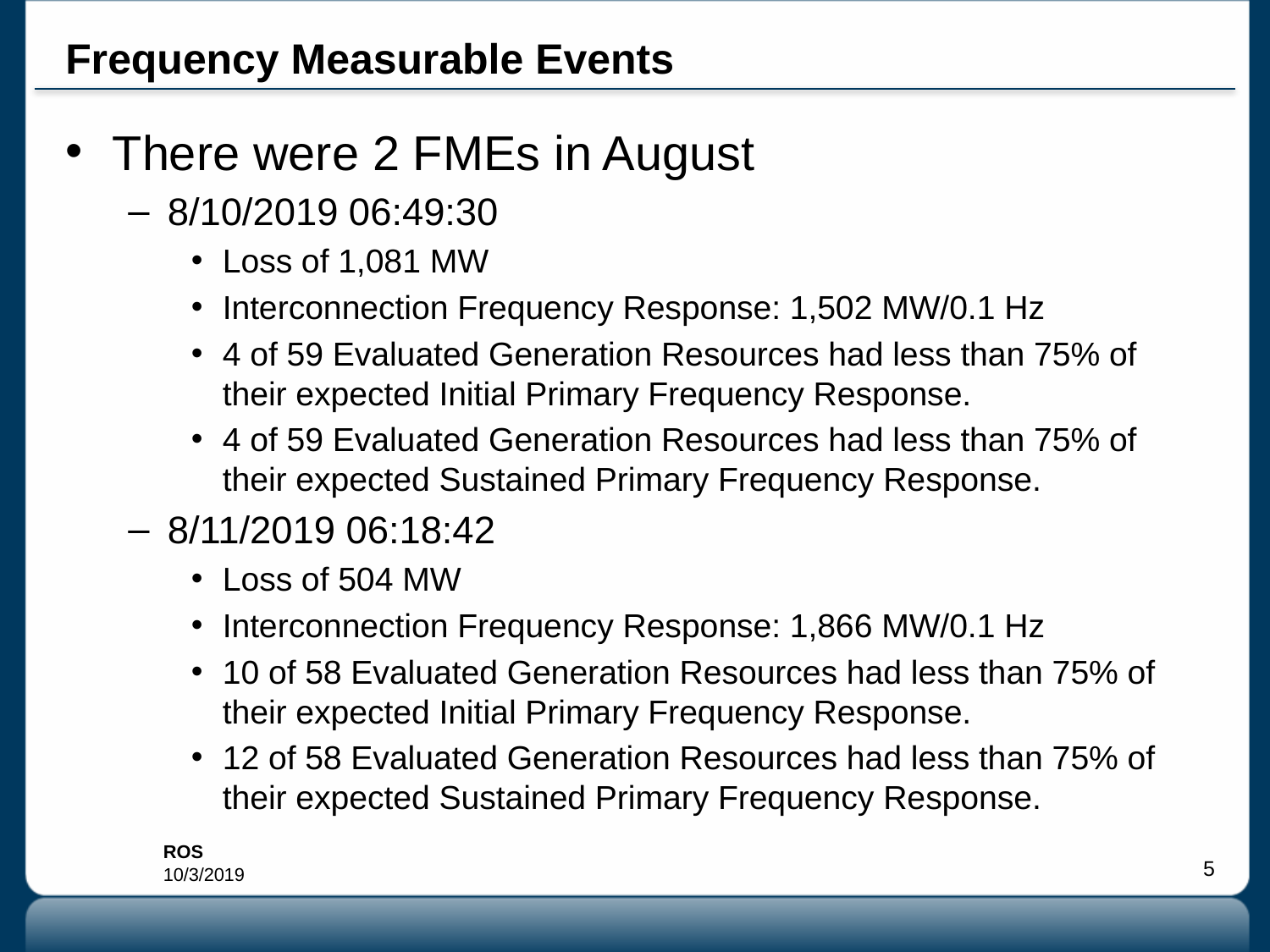

# Frequency Measurable Events
There were 2 FMEs in August
8/10/2019 06:49:30
Loss of 1,081 MW
Interconnection Frequency Response: 1,502 MW/0.1 Hz
4 of 59 Evaluated Generation Resources had less than 75% of their expected Initial Primary Frequency Response.
4 of 59 Evaluated Generation Resources had less than 75% of their expected Sustained Primary Frequency Response.
8/11/2019 06:18:42
Loss of 504 MW
Interconnection Frequency Response: 1,866 MW/0.1 Hz
10 of 58 Evaluated Generation Resources had less than 75% of their expected Initial Primary Frequency Response.
12 of 58 Evaluated Generation Resources had less than 75% of their expected Sustained Primary Frequency Response.